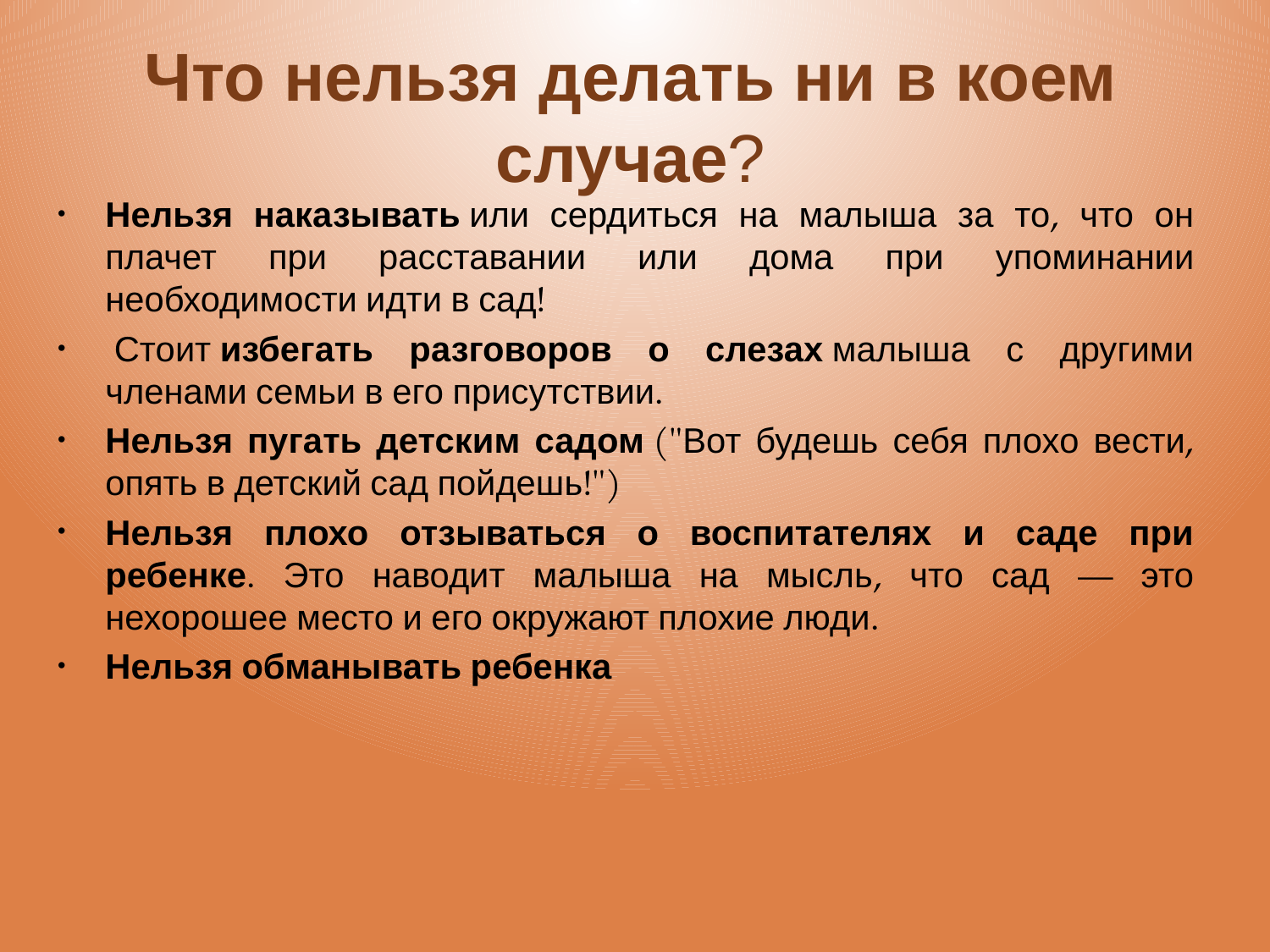

# Что нельзя делать ни в коем случае?
Нельзя наказывать или сердиться на малыша за то, что он плачет при расставании или дома при упоминании необходимости идти в сад!
 Стоит избегать разговоров о слезах малыша с другими членами семьи в его присутствии.
Нельзя пугать детским садом ("Вот будешь себя плохо вести, опять в детский сад пойдешь!")
Нельзя плохо отзываться о воспитателях и саде при ребенке. Это наводит малыша на мысль, что сад — это нехорошее место и его окружают плохие люди.
Нельзя обманывать ребенка